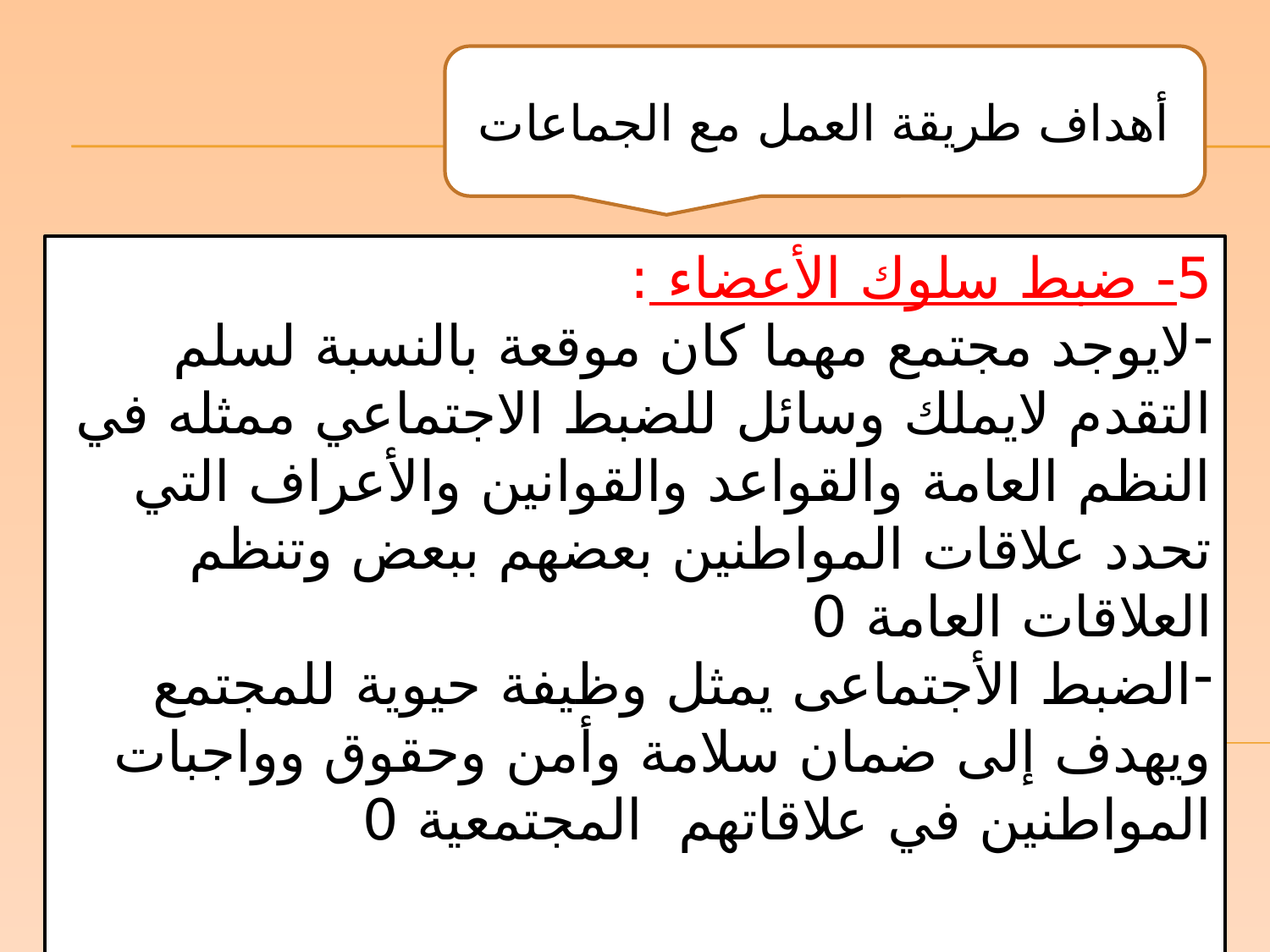

أهداف طريقة العمل مع الجماعات
5- ضبط سلوك الأعضاء :
لايوجد مجتمع مهما كان موقعة بالنسبة لسلم التقدم لايملك وسائل للضبط الاجتماعي ممثله في النظم العامة والقواعد والقوانين والأعراف التي تحدد علاقات المواطنين بعضهم ببعض وتنظم العلاقات العامة 0
الضبط الأجتماعى يمثل وظيفة حيوية للمجتمع ويهدف إلى ضمان سلامة وأمن وحقوق وواجبات المواطنين في علاقاتهم  المجتمعية 0